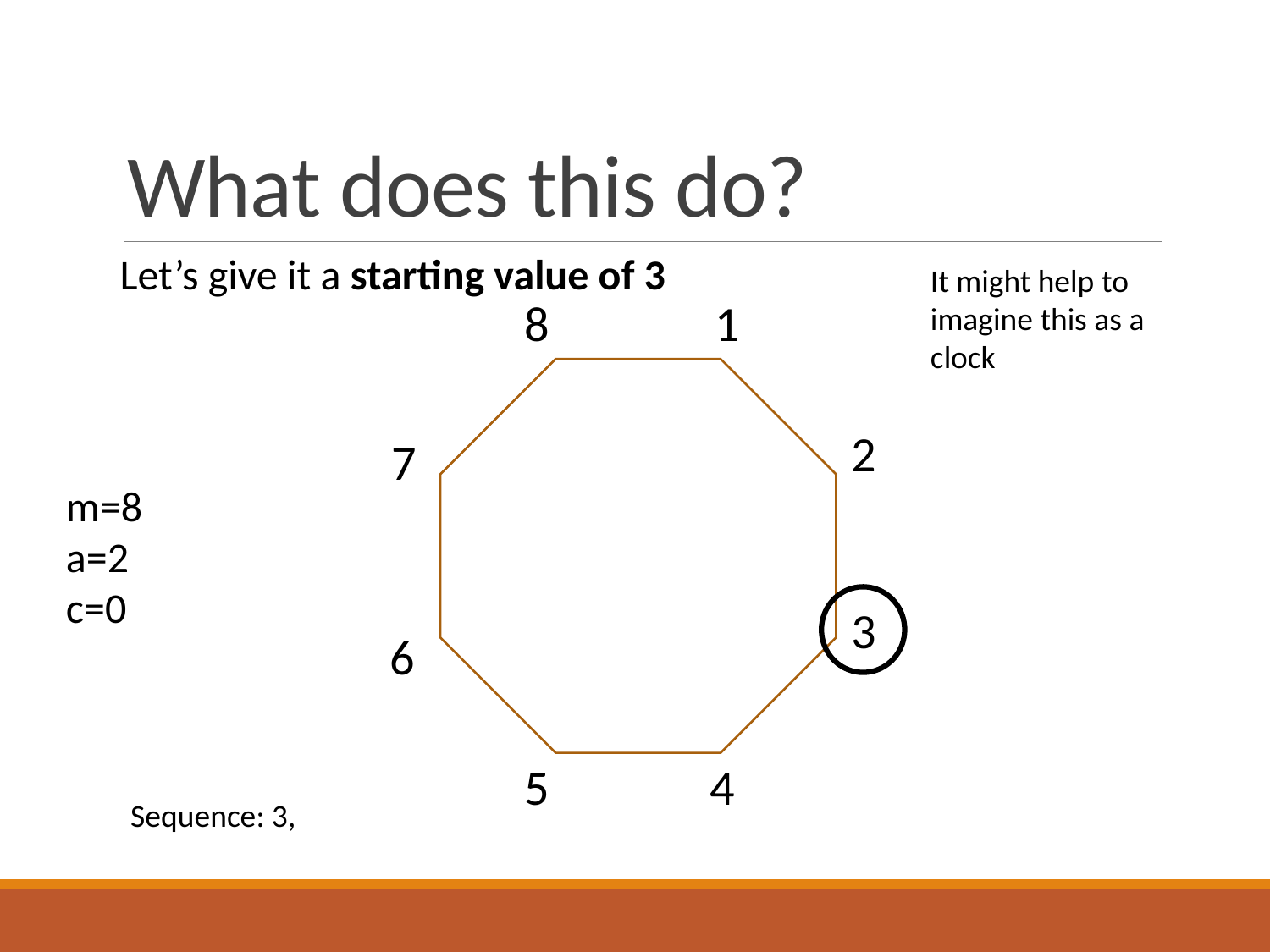

# What does this do?
Let’s give it a starting value of 3
It might help to imagine this as a clock
8
1

2
7
m=8
a=2
c=0

3
6
5
4
Sequence: 3,